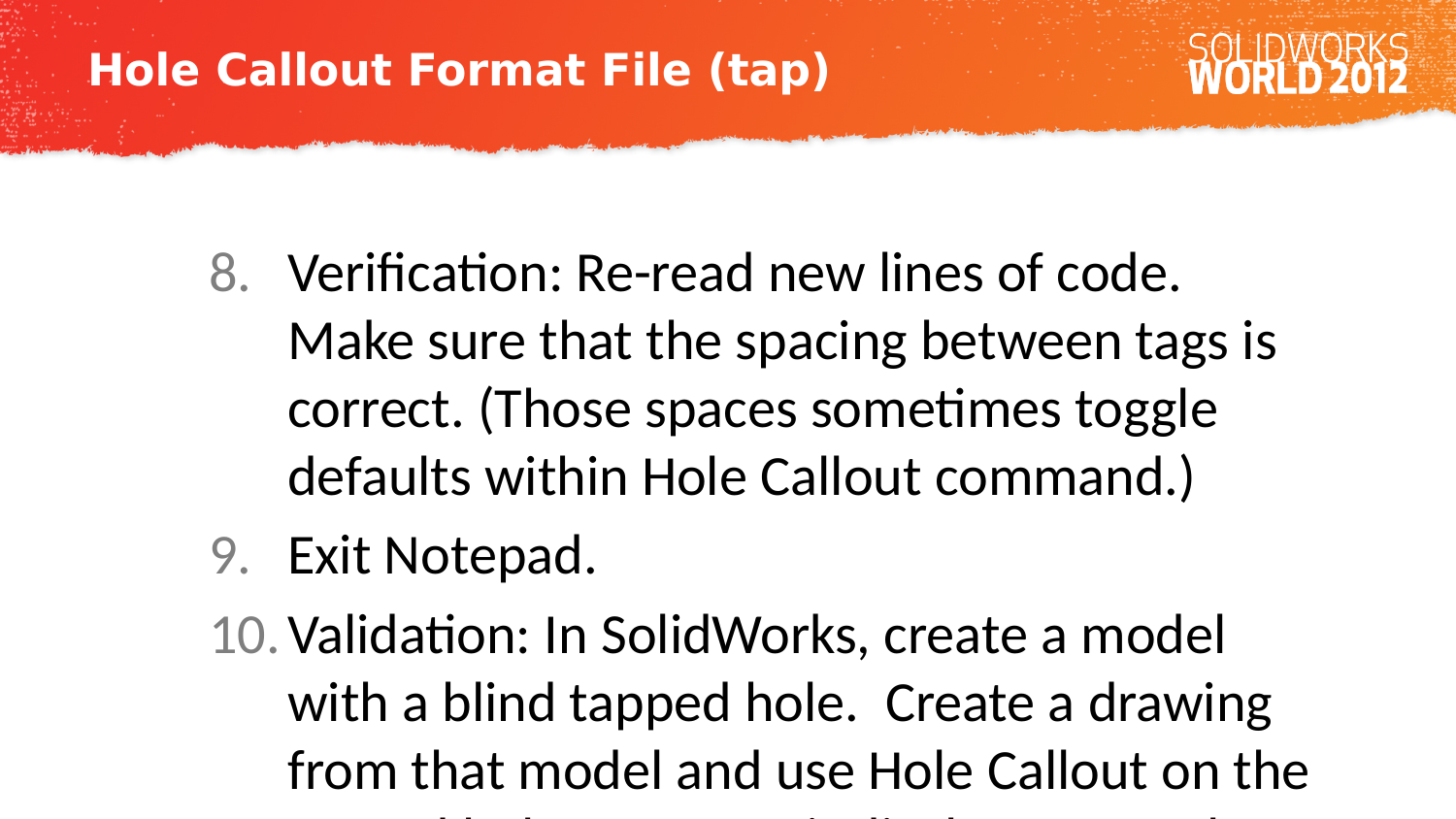

# Hole Callout Format File (tap)
Verification: Re-read new lines of code.  Make sure that the spacing between tags is correct. (Those spaces sometimes toggle defaults within Hole Callout command.)
Exit Notepad.
Validation: In SolidWorks, create a model with a blind tapped hole.  Create a drawing from that model and use Hole Callout on the tapped hole to ensure it displays correctly.